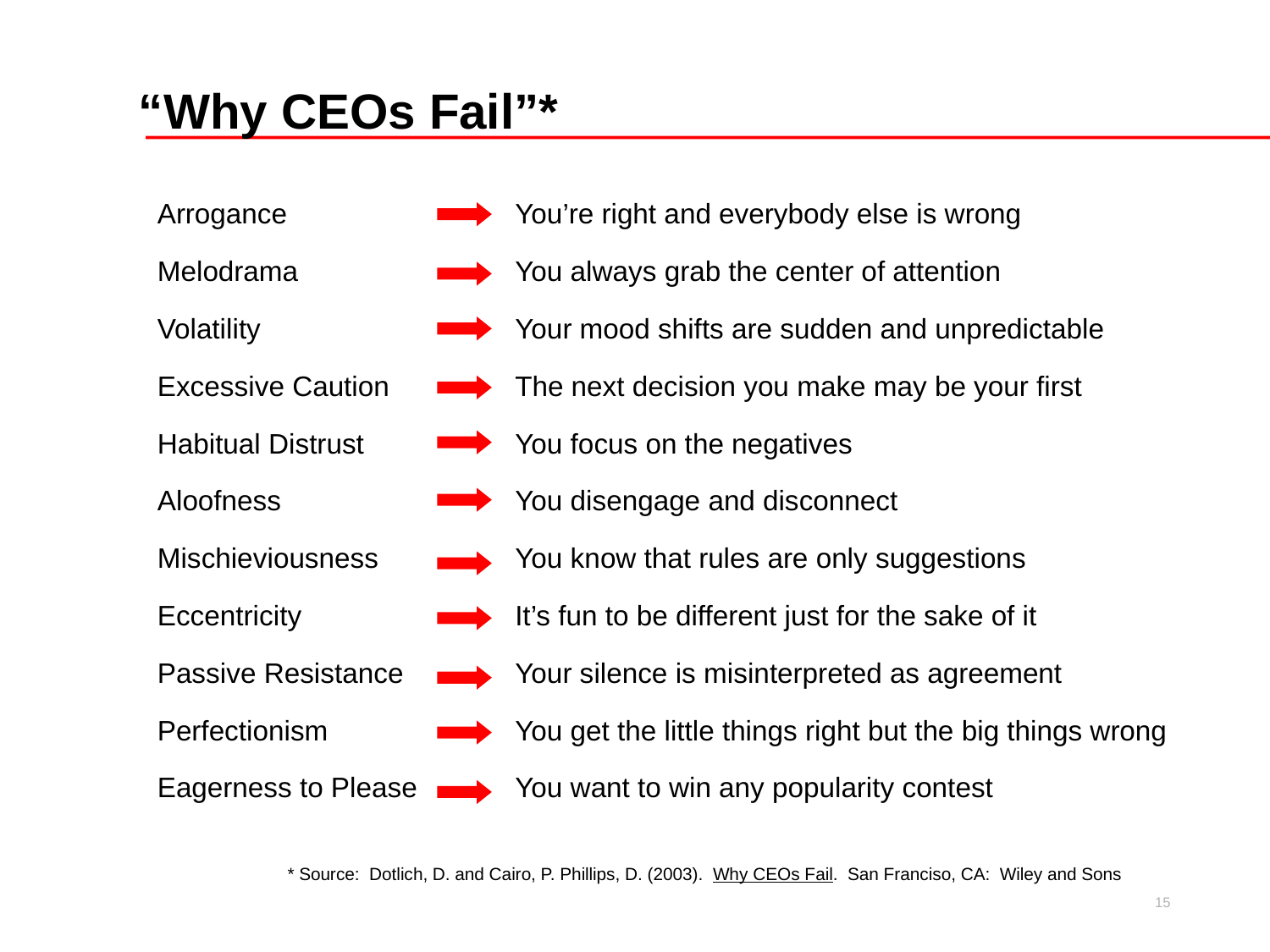

“Why CEOs Fail”*
Arrogance 	You’re right and everybody else is wrong

Melodrama	You always grab the center of attention

Volatility	Your mood shifts are sudden and unpredictable

Excessive Caution 	The next decision you make may be your first

Habitual Distrust	You focus on the negatives

Aloofness	You disengage and disconnect

Mischieviousness	You know that rules are only suggestions

Eccentricity	It’s fun to be different just for the sake of it

Passive Resistance	Your silence is misinterpreted as agreement

Perfectionism	You get the little things right but the big things wrong

Eagerness to Please	You want to win any popularity contest

* Source:  Dotlich, D. and Cairo, P. Phillips, D. (2003).  Why CEOs Fail.  San Franciso, CA:  Wiley and Sons
15